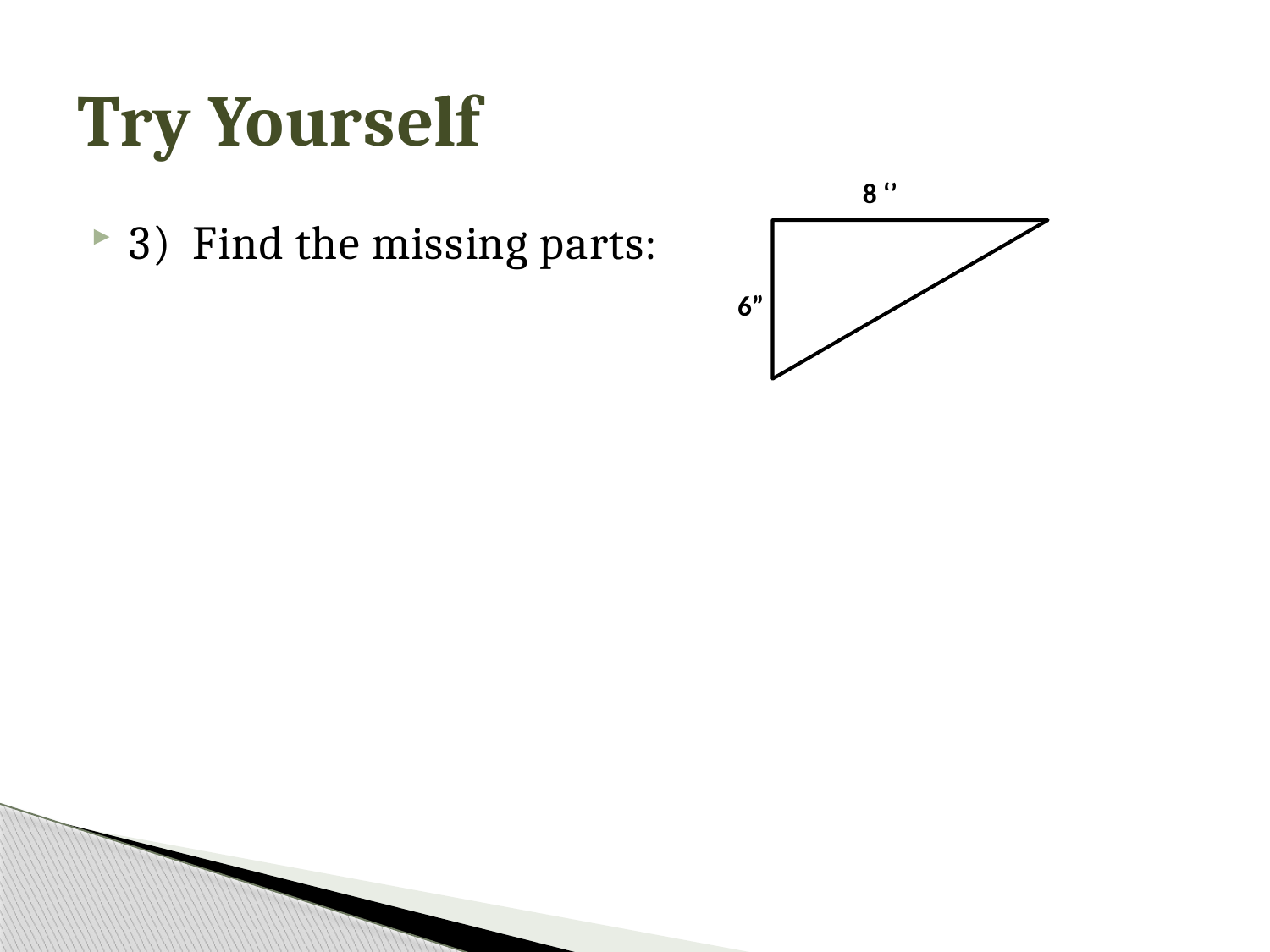

# Try Yourself

8 ‘’
3)  Find the missing parts:
6”